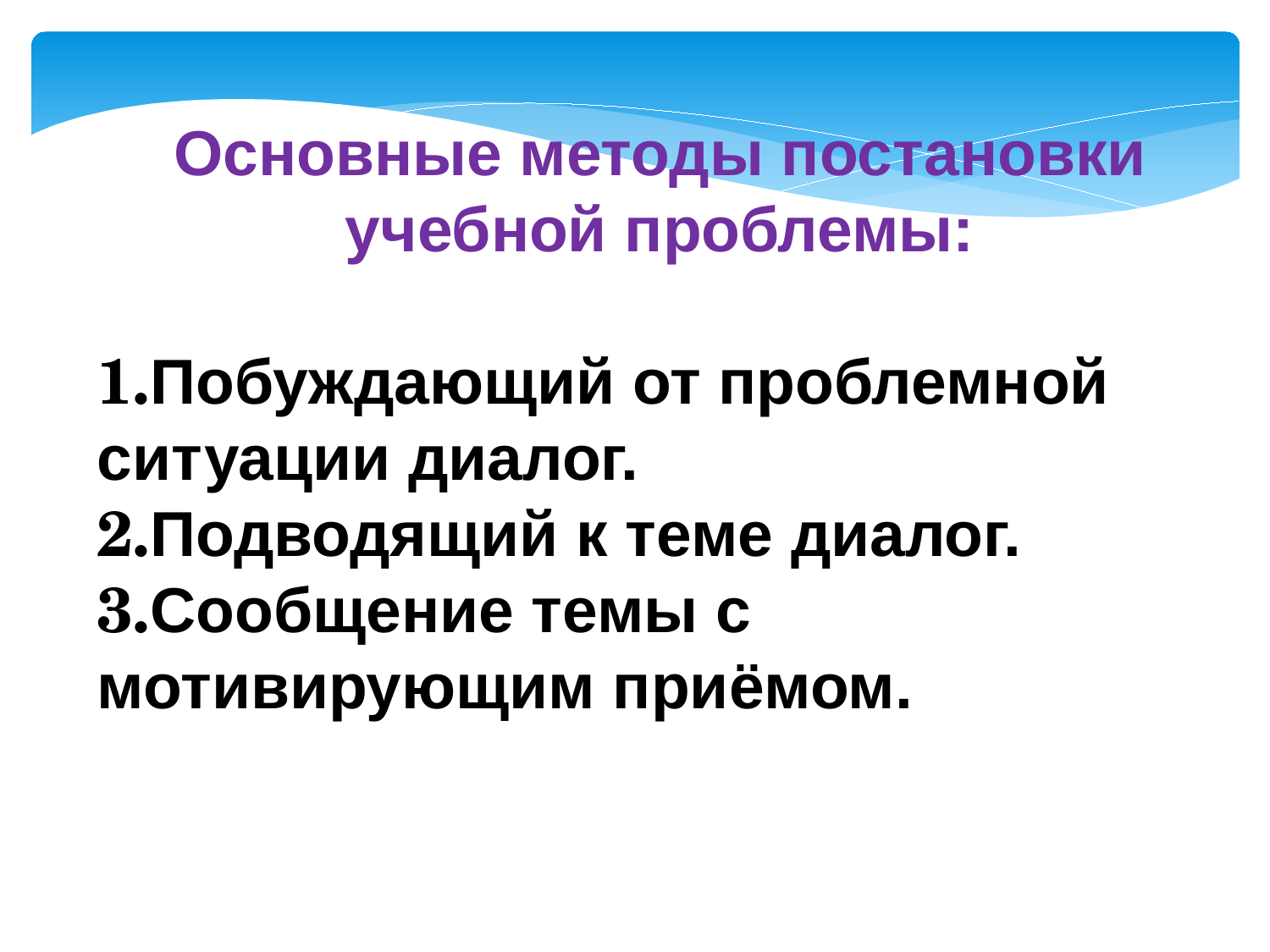

Основные методы постановки учебной проблемы:

Побуждающий от проблемной ситуации диалог.
Подводящий к теме диалог.
Сообщение темы с мотивирующим приёмом.